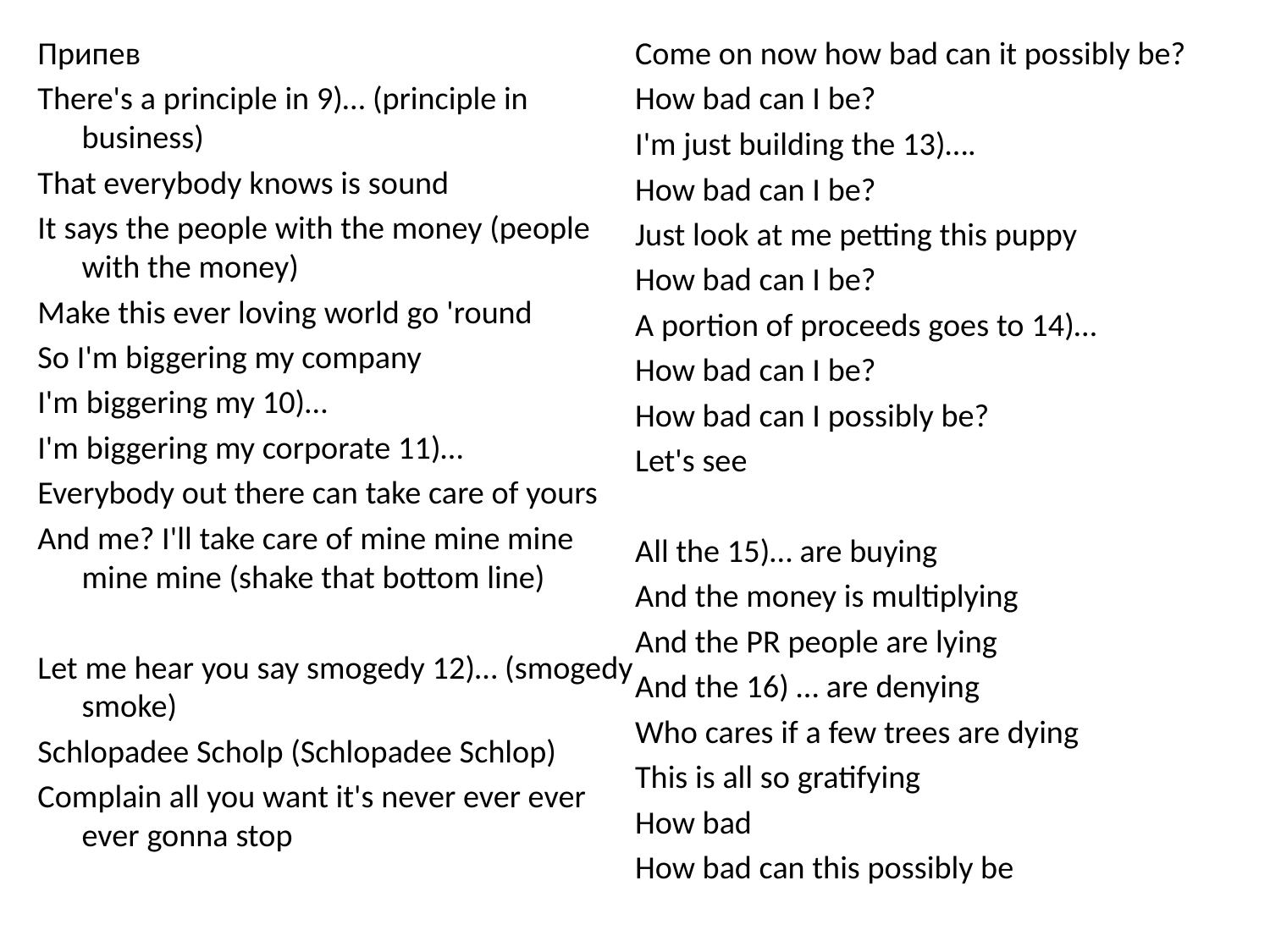

Припев
There's a principle in 9)… (principle in business)
That everybody knows is sound
It says the people with the money (people with the money)
Make this ever loving world go 'round
So I'm biggering my company
I'm biggering my 10)…
I'm biggering my corporate 11)…
Everybody out there can take care of yours
And me? I'll take care of mine mine mine mine mine (shake that bottom line)

Let me hear you say smogedy 12)… (smogedy smoke)
Schlopadee Scholp (Schlopadee Schlop)
Complain all you want it's never ever ever ever gonna stop

Come on now how bad can it possibly be?
How bad can I be?
I'm just building the 13)….
How bad can I be?
Just look at me petting this puppy
How bad can I be?
A portion of proceeds goes to 14)…
How bad can I be?
How bad can I possibly be?
Let's see

All the 15)… are buying
And the money is multiplying
And the PR people are lying
And the 16) … are denying
Who cares if a few trees are dying
This is all so gratifying
How bad
How bad can this possibly be